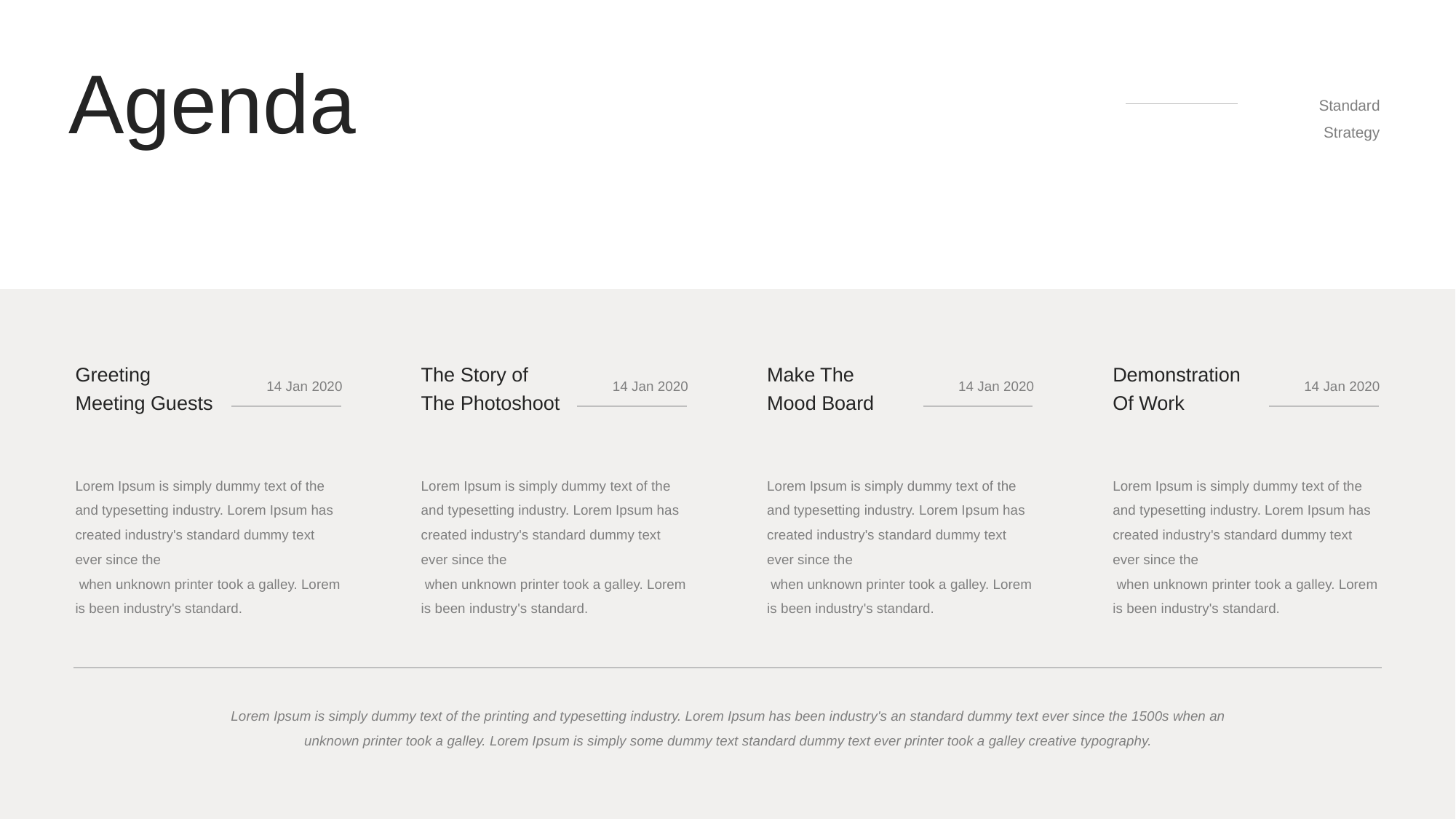

Agenda
Standard Strategy

Greeting
Meeting Guests
The Story of
The Photoshoot
Make The
Mood Board
Demonstration
Of Work
14 Jan 2020
14 Jan 2020
14 Jan 2020
14 Jan 2020
Lorem Ipsum is simply dummy text of the and typesetting industry. Lorem Ipsum has created industry's standard dummy text ever since the
 when unknown printer took a galley. Lorem is been industry's standard.
Lorem Ipsum is simply dummy text of the and typesetting industry. Lorem Ipsum has created industry's standard dummy text ever since the
 when unknown printer took a galley. Lorem is been industry's standard.
Lorem Ipsum is simply dummy text of the and typesetting industry. Lorem Ipsum has created industry's standard dummy text ever since the
 when unknown printer took a galley. Lorem is been industry's standard.
Lorem Ipsum is simply dummy text of the and typesetting industry. Lorem Ipsum has created industry's standard dummy text ever since the
 when unknown printer took a galley. Lorem is been industry's standard.
Lorem Ipsum is simply dummy text of the printing and typesetting industry. Lorem Ipsum has been industry's an standard dummy text ever since the 1500s when an unknown printer took a galley. Lorem Ipsum is simply some dummy text standard dummy text ever printer took a galley creative typography.